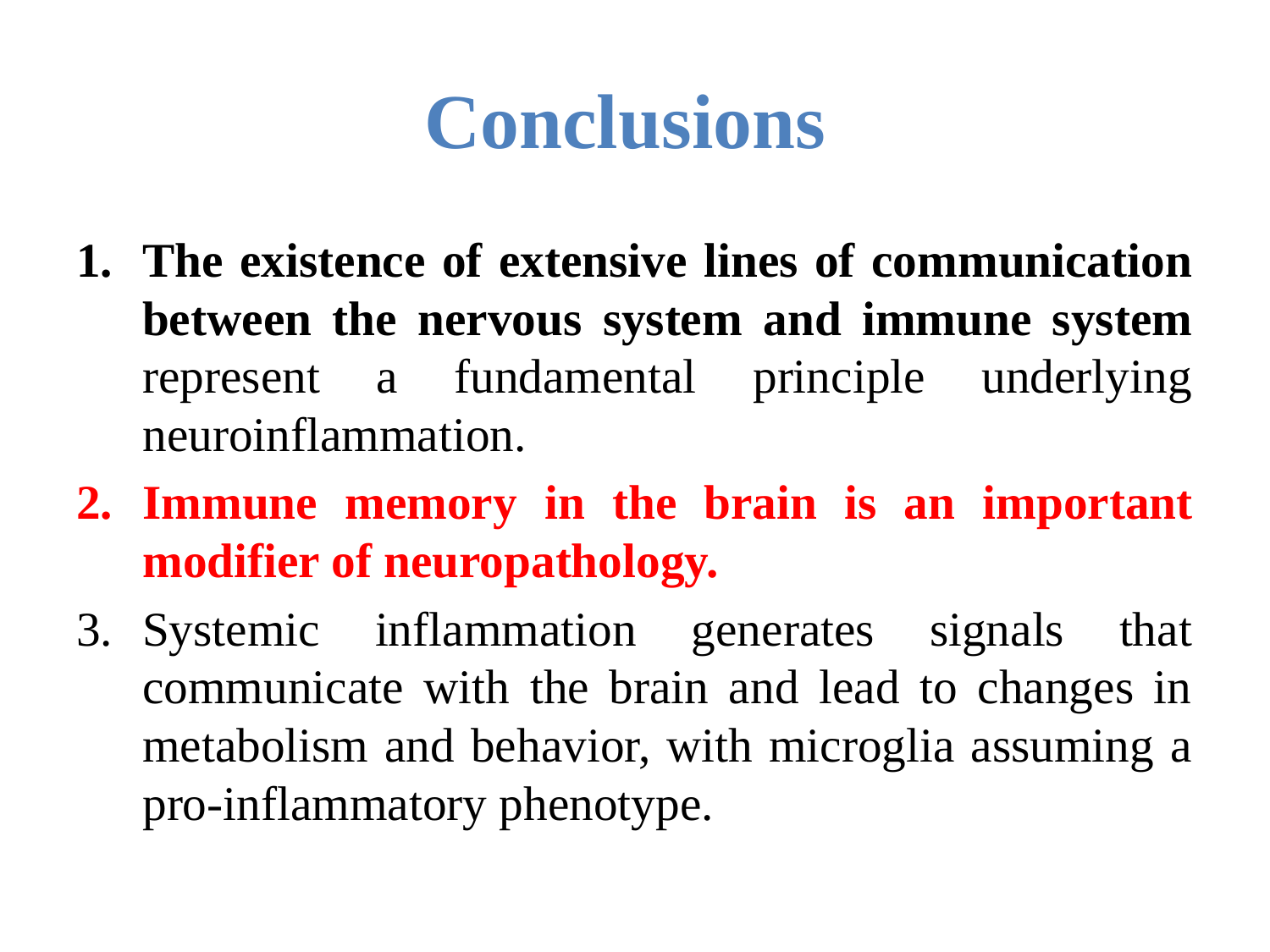

# Conclusions
The existence of extensive lines of communication between the nervous system and immune system represent a fundamental principle underlying neuroinflammation.
Immune memory in the brain is an important modifier of neuropathology.
Systemic inflammation generates signals that communicate with the brain and lead to changes in metabolism and behavior, with microglia assuming a pro-inflammatory phenotype.